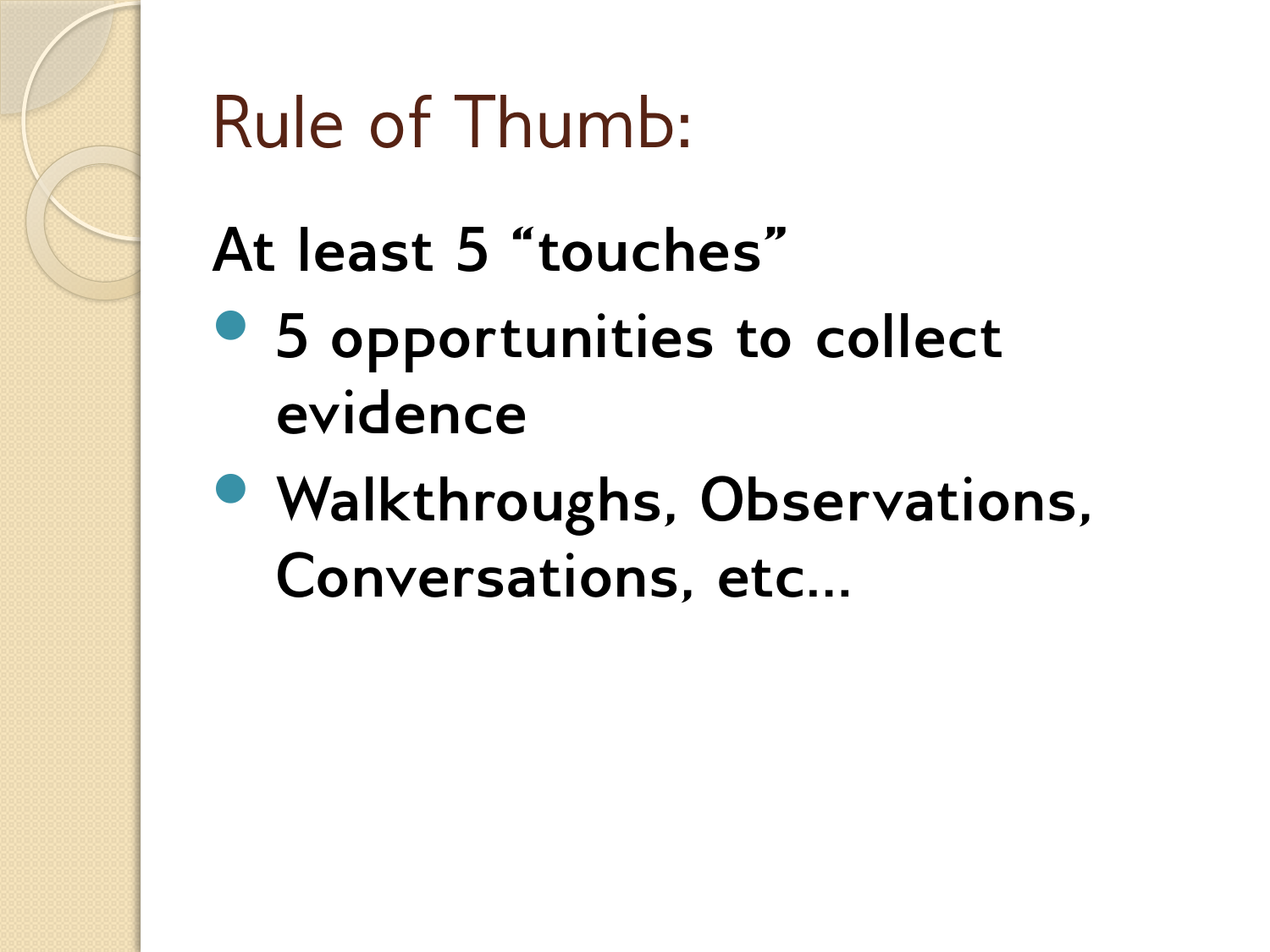

# Rule of Thumb:
At least 5 “touches”
5 opportunities to collect evidence
Walkthroughs, Observations, Conversations, etc…